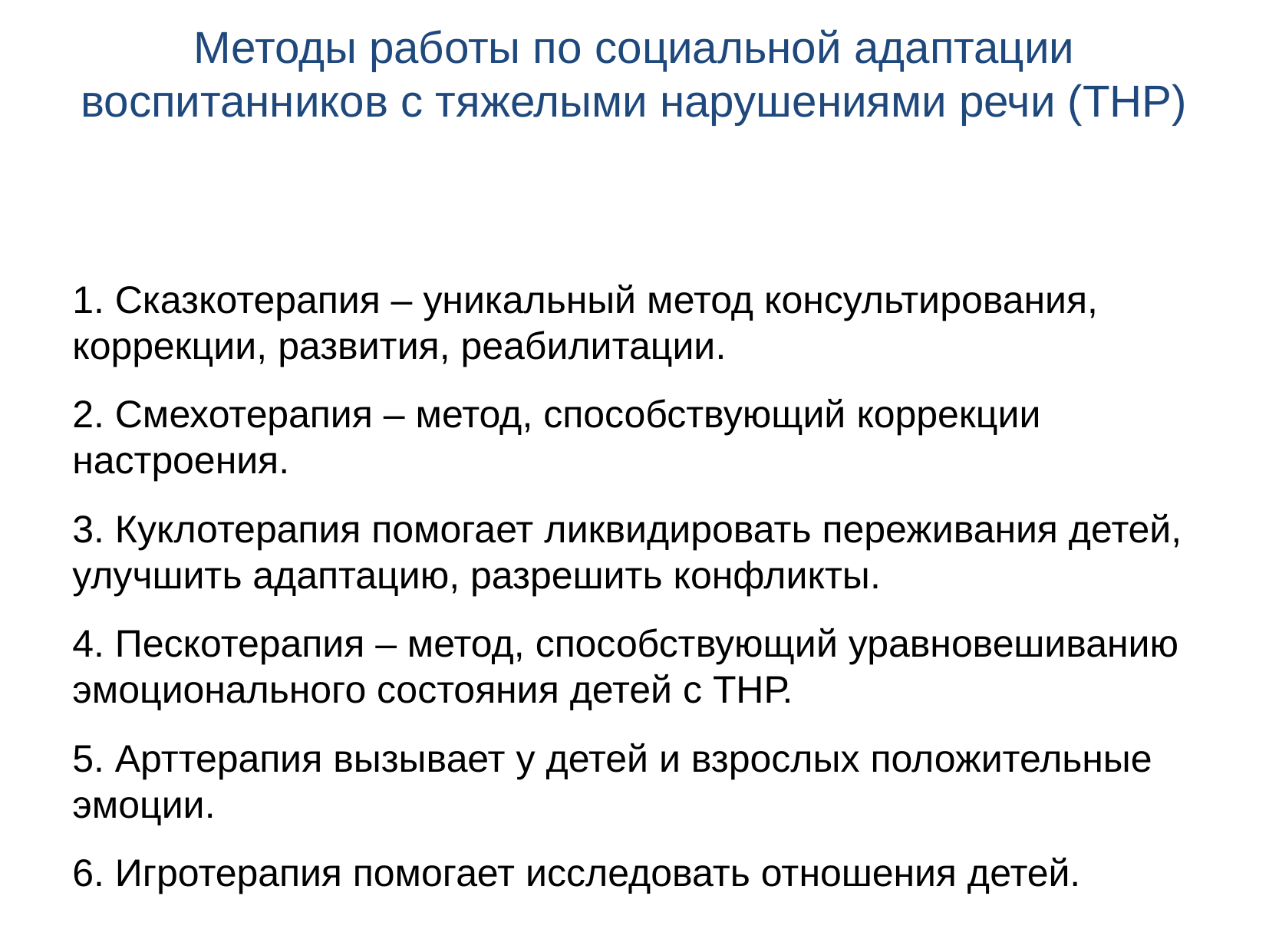

# Методы работы по социальной адаптации воспитанников с тяжелыми нарушениями речи (ТНР)

1. Сказкотерапия – уникальный метод консультирования, коррекции, развития, реабилитации.
2. Смехотерапия – метод, способствующий коррекции настроения.
3. Куклотерапия помогает ликвидировать переживания детей, улучшить адаптацию, разрешить конфликты.
4. Пескотерапия – метод, способствующий уравновешиванию эмоционального состояния детей с ТНР.
5. Арттерапия вызывает у детей и взрослых положительные эмоции.
6. Игротерапия помогает исследовать отношения детей.